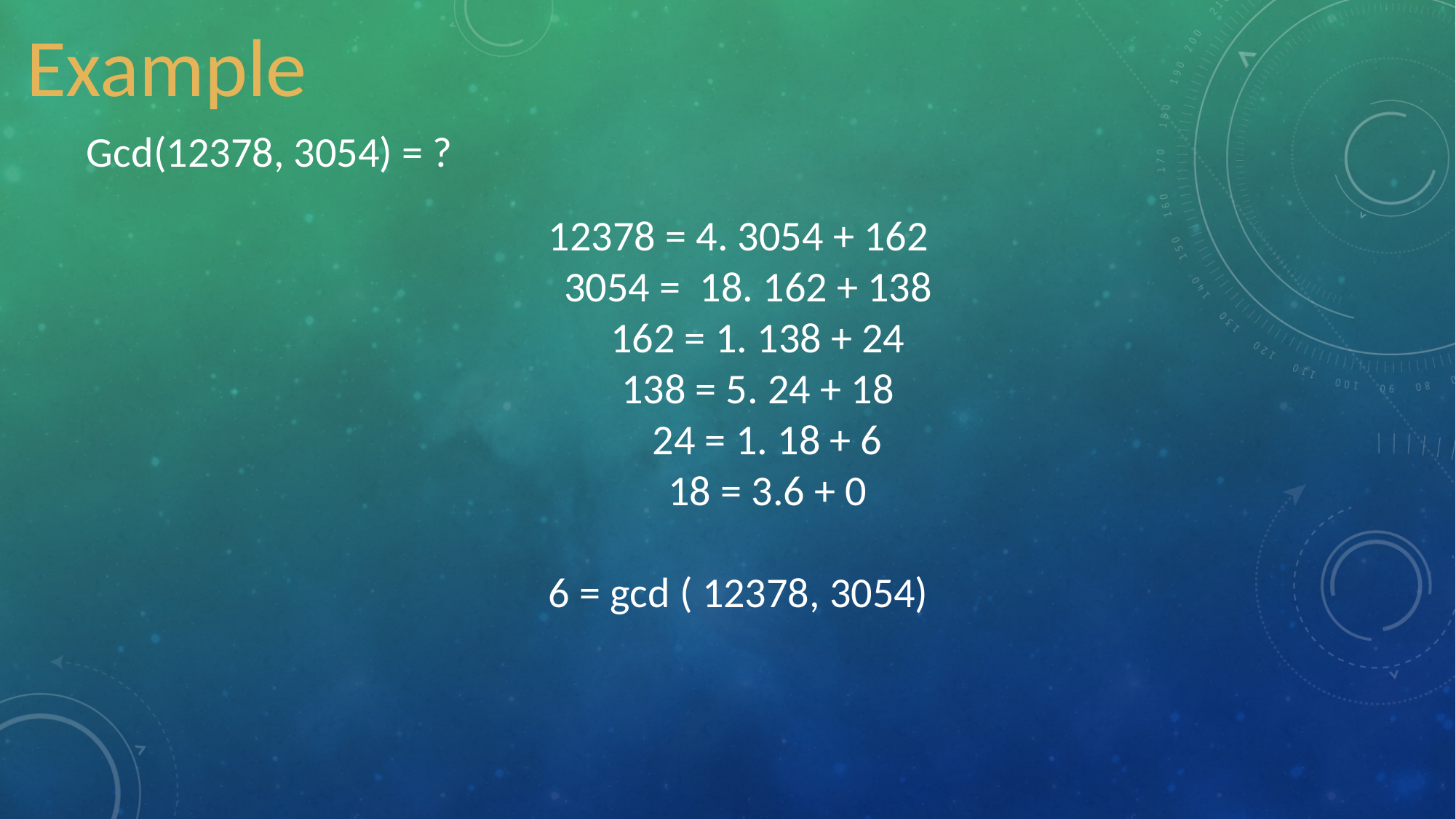

Example
Gcd(12378, 3054) = ?

12378 = 4. 3054 + 162
  3054 =  18. 162 + 138
    162 = 1. 138 + 24
    138 = 5. 24 + 18
      24 = 1. 18 + 6
      18 = 3.6 + 0

6 = gcd ( 12378, 3054)